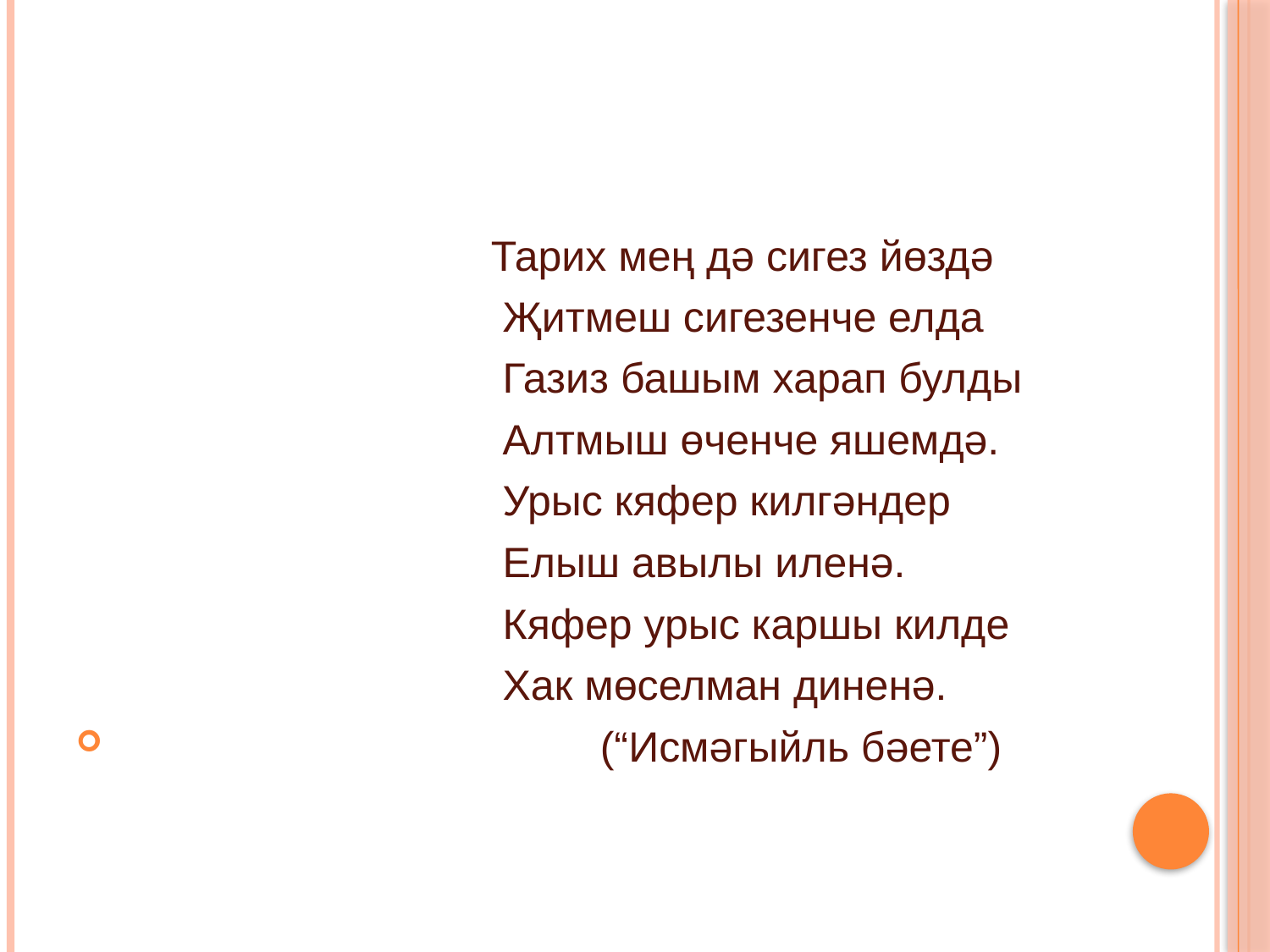

#
                                   Тарих мең дә сигез йөздә
                                    Җитмеш сигезенче елда
                                    Газиз башым харап булды
                                    Алтмыш өченче яшемдә.
                                    Урыс кяфер килгәндер
                                    Елыш авылы иленә.
                                    Кяфер урыс каршы килде
                                    Хак мөселман диненә.
                                         (“Исмәгыйль бәете”)